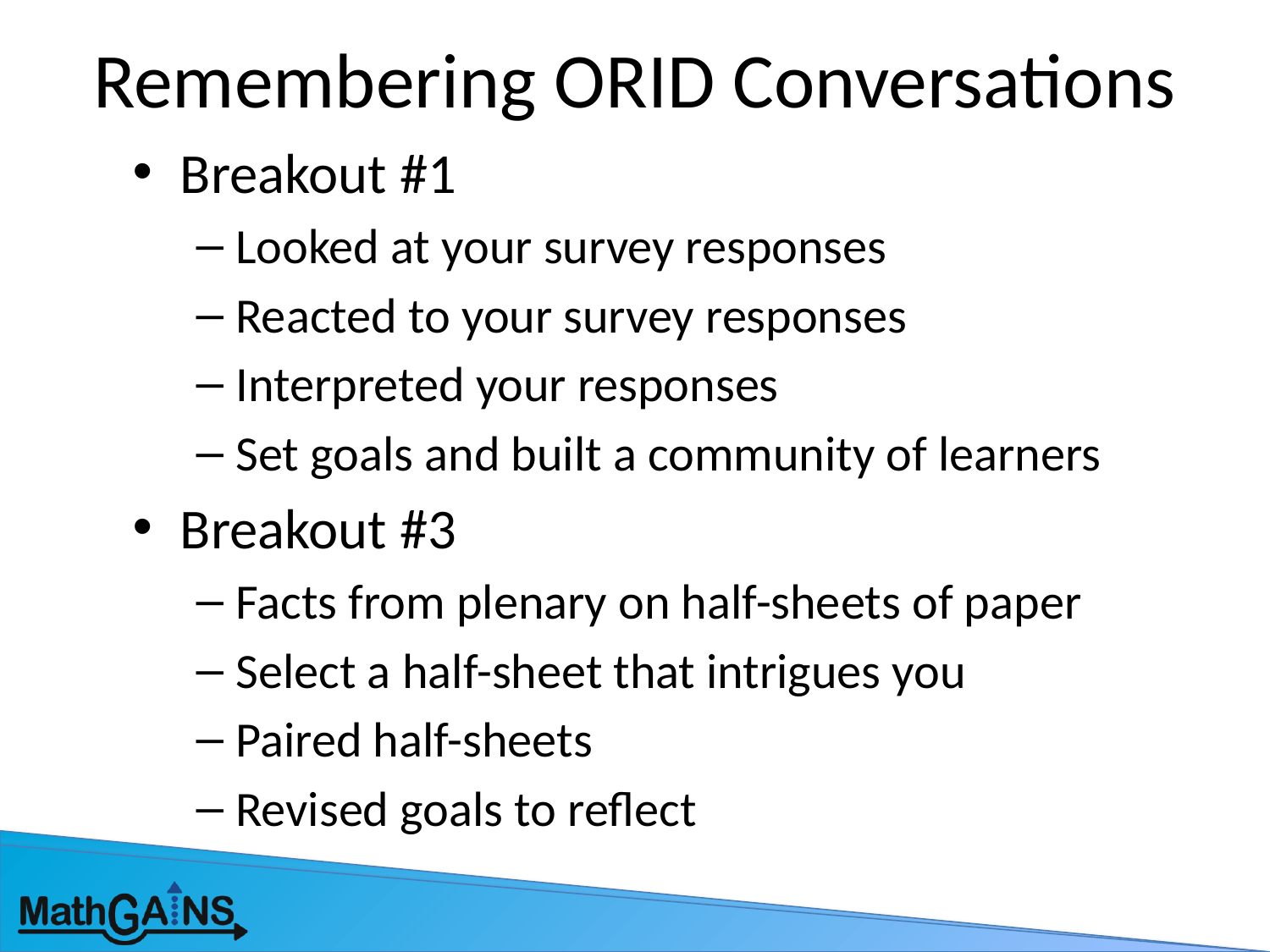

# Remembering ORID Conversations
Breakout #1
Looked at your survey responses
Reacted to your survey responses
Interpreted your responses
Set goals and built a community of learners
Breakout #3
Facts from plenary on half-sheets of paper
Select a half-sheet that intrigues you
Paired half-sheets
Revised goals to reflect